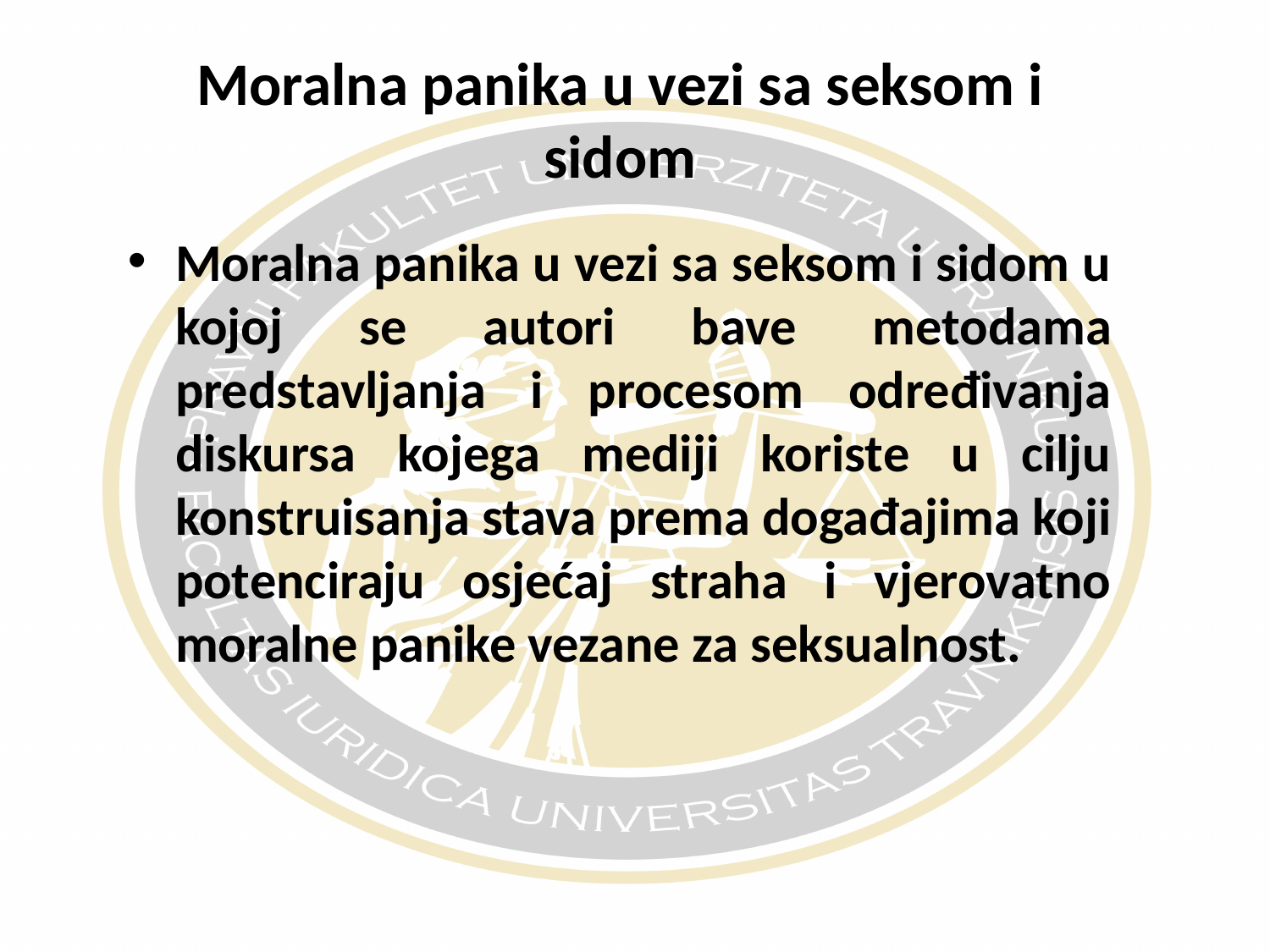

# Moralna panika u vezi sa seksom i sidom
Moralna panika u vezi sa seksom i sidom u kojoj se autori bave metodama predstavljanja i procesom određivanja diskursa kojega mediji koriste u cilju konstruisanja stava prema događajima koji potenciraju osjećaj straha i vjerovatno moralne panike vezane za seksualnost.